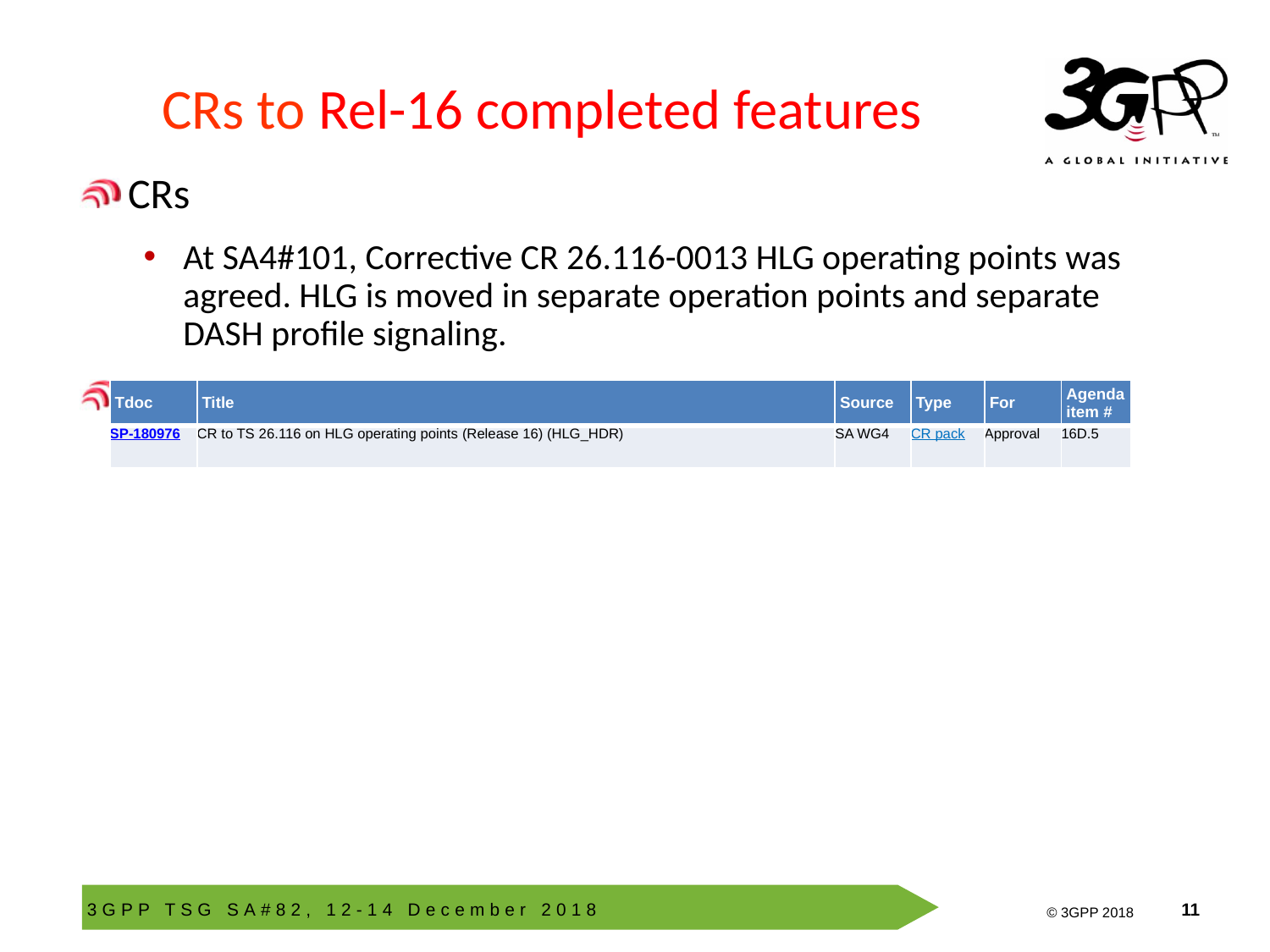

# CRs to Rel-16 completed features
CRs
At SA4#101, Corrective CR 26.116-0013 HLG operating points was agreed. HLG is moved in separate operation points and separate DASH profile signaling.

| Tdoc | Title | Source | Type | For | Agenda item # |
| --- | --- | --- | --- | --- | --- |
| SP-180976 | CR to TS 26.116 on HLG operating points (Release 16) (HLG\_HDR) | SA WG4 | CR pack | Approval | 16D.5 |